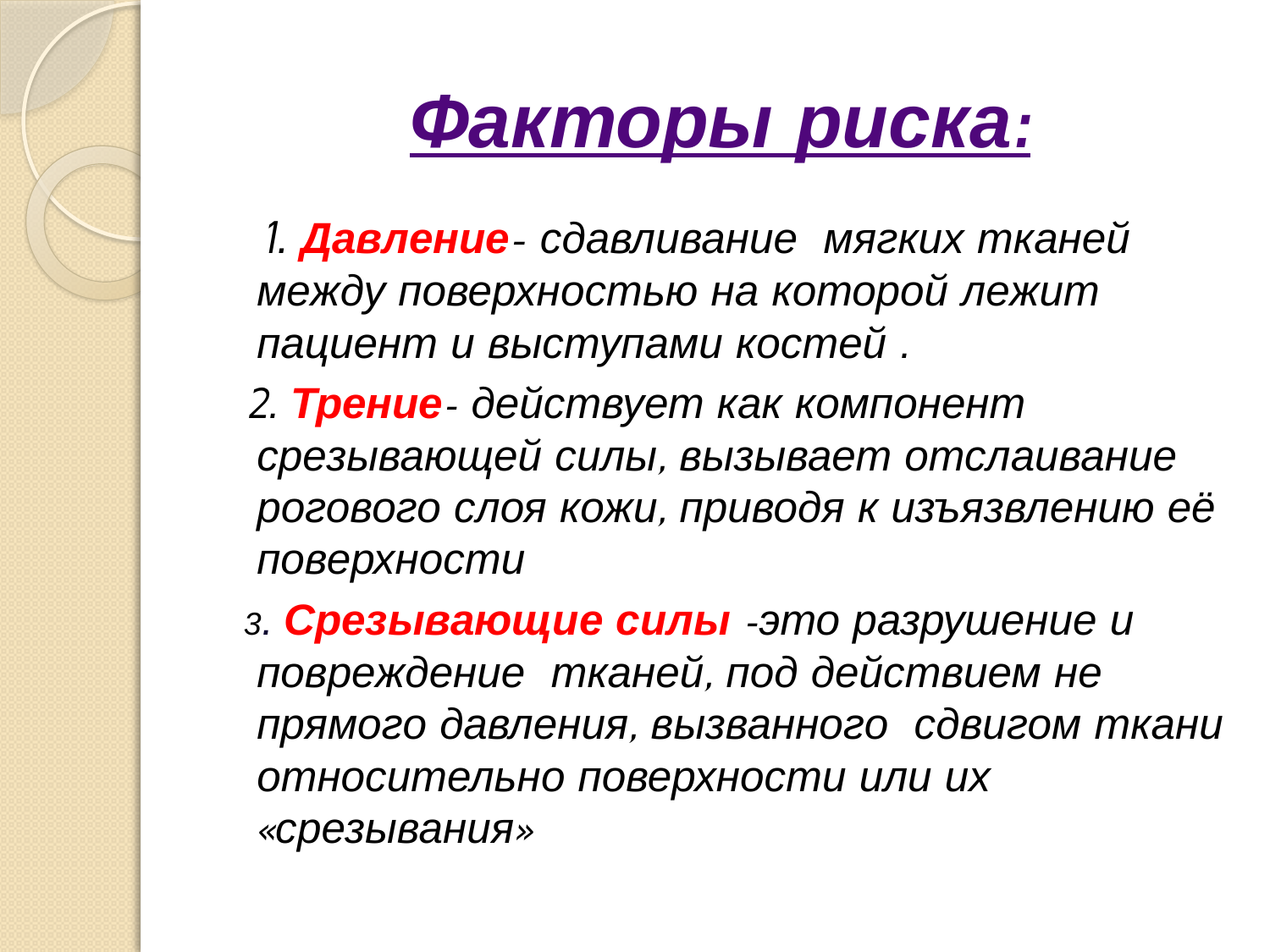

# Факторы риска:
   1. Давление- сдавливание  мягких тканей между поверхностью на которой лежит пациент и выступами костей .
  2. Трение- действует как компонент срезывающей силы, вызывает отслаивание  рогового слоя кожи, приводя к изъязвлению её поверхности
  3. Срезывающие силы -это разрушение и повреждение  тканей, под действием не прямого давления, вызванного  сдвигом ткани относительно поверхности или их «срезывания»